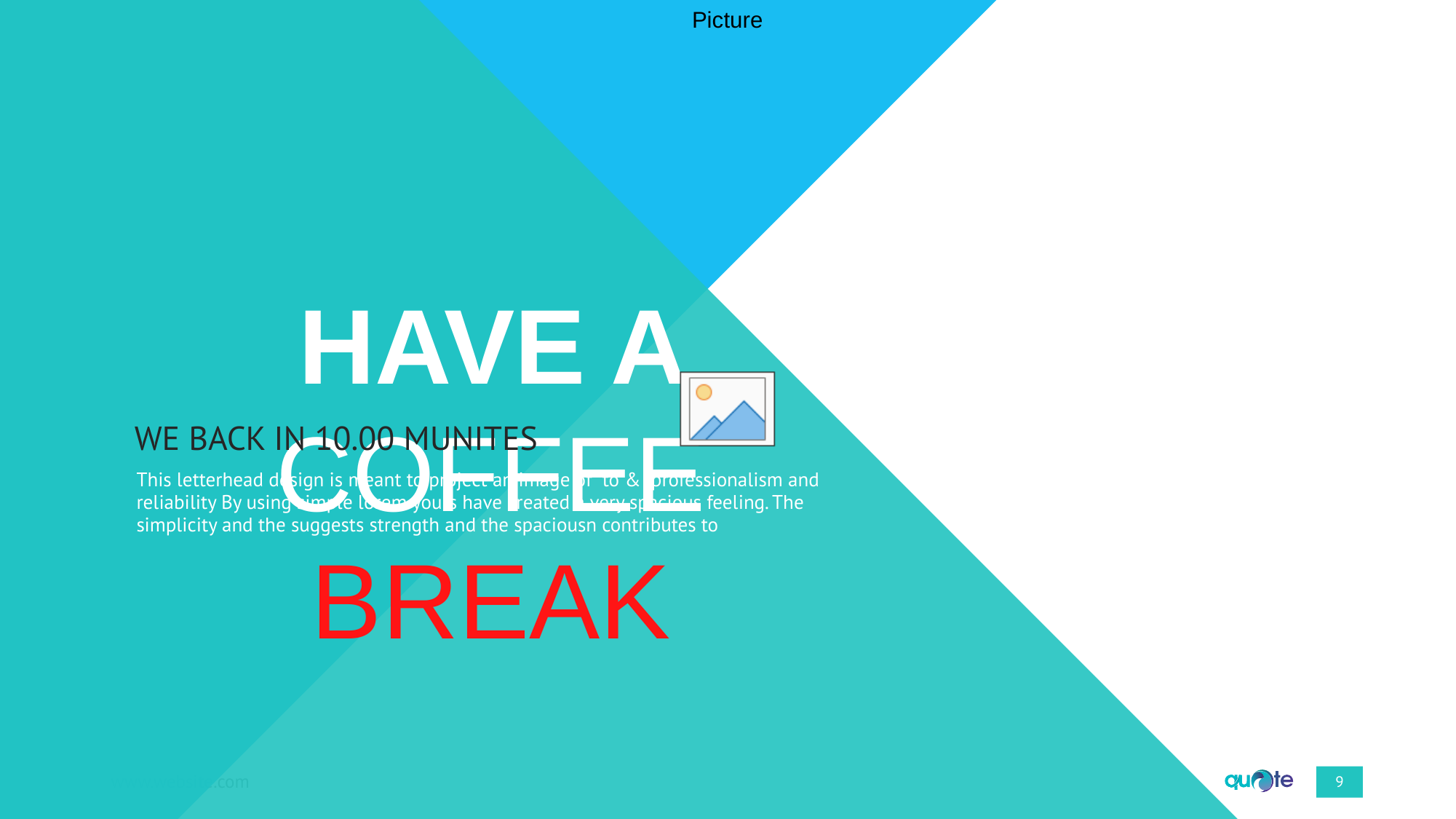

HAVE A COFFEE BREAK
WE BACK IN 10.00 MUNITES
This letterhead design is meant to project an image of  to &  professionalism and reliability By using simple lorem yours have created a very spacious feeling. The simplicity and the suggests strength and the spaciousn contributes to
www.website.com
9